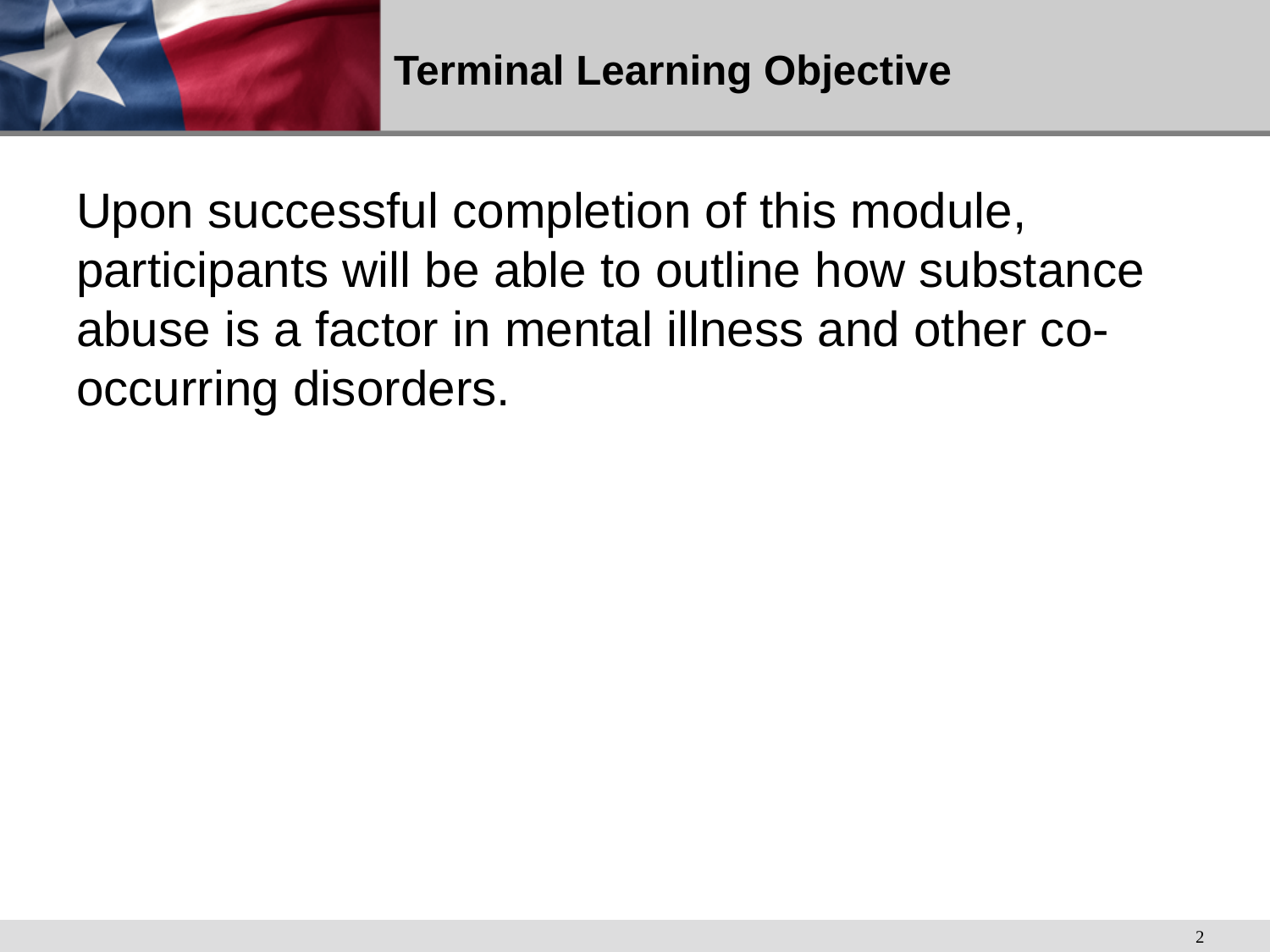

# Terminal Learning Objective
Upon successful completion of this module, participants will be able to outline how substance abuse is a factor in mental illness and other co-occurring disorders.
2